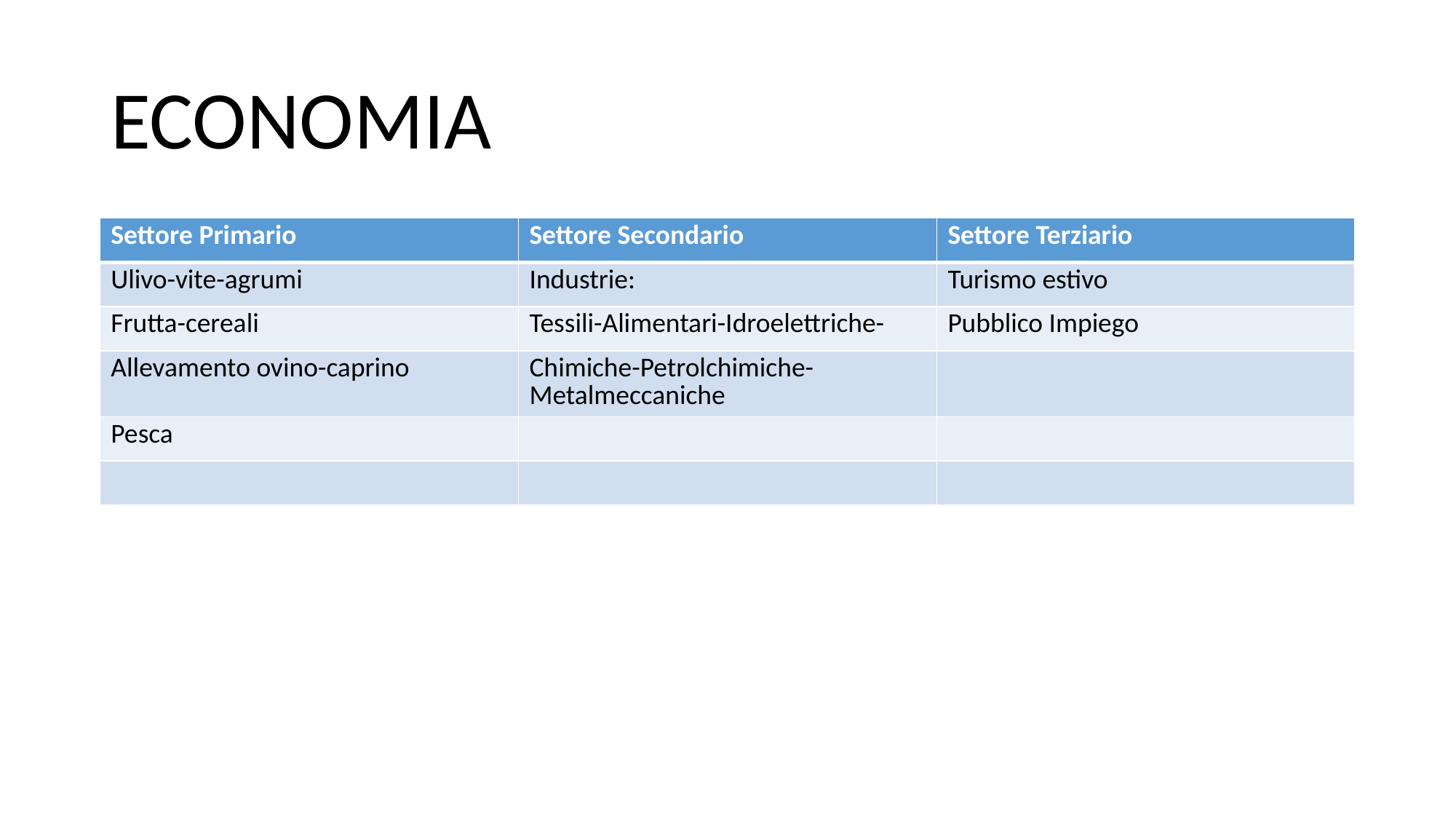

# ECONOMIA
| Settore Primario | Settore Secondario | Settore Terziario |
| --- | --- | --- |
| Ulivo-vite-agrumi | Industrie: | Turismo estivo |
| Frutta-cereali | Tessili-Alimentari-Idroelettriche- | Pubblico Impiego |
| Allevamento ovino-caprino | Chimiche-Petrolchimiche-Metalmeccaniche |  |
| Pesca |  |  |
|  |  |  |